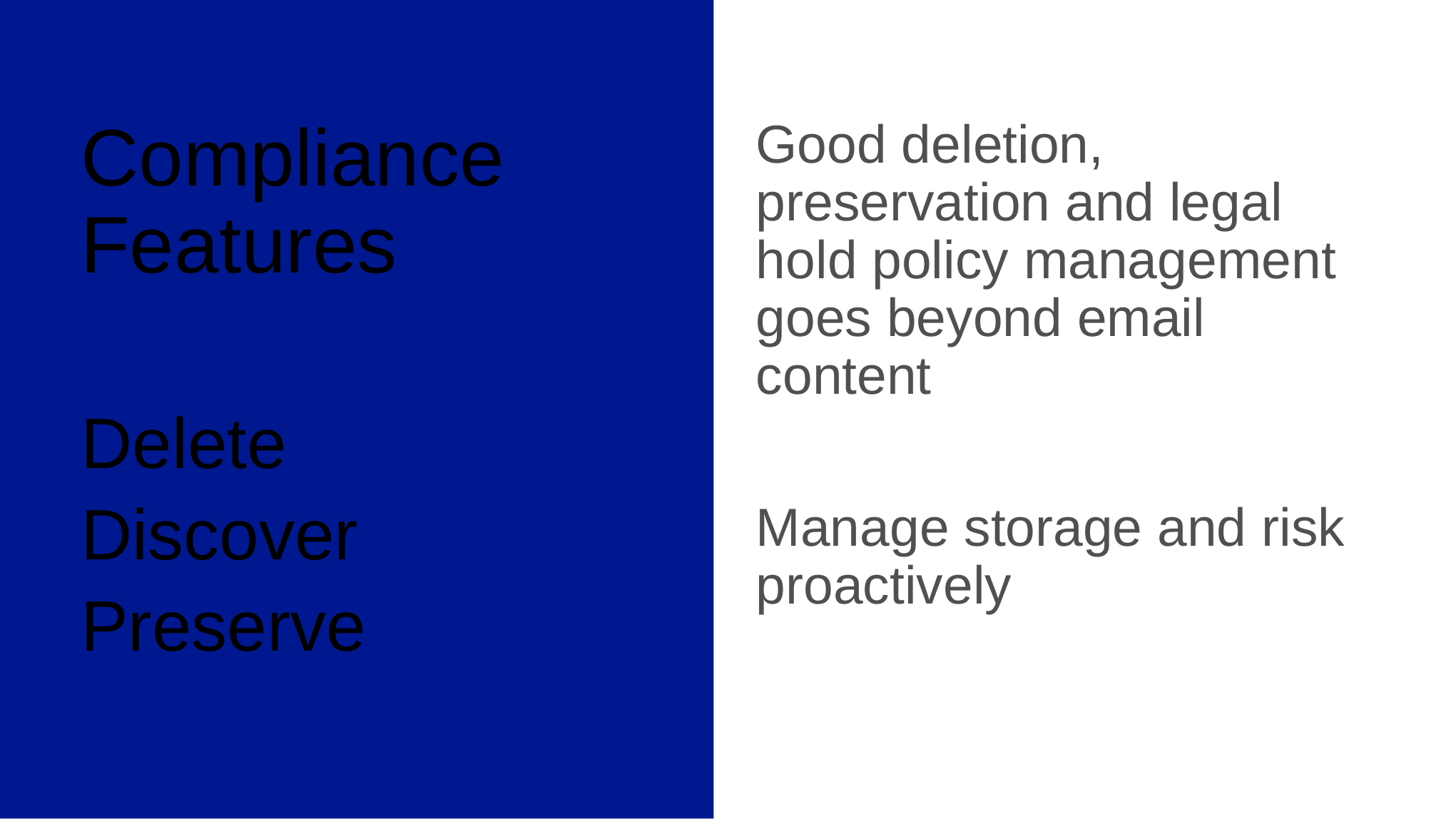

Compliance Features

Delete
Discover
Preserve
Good deletion, preservation and legal hold policy management goes beyond email content

Manage storage and risk proactively